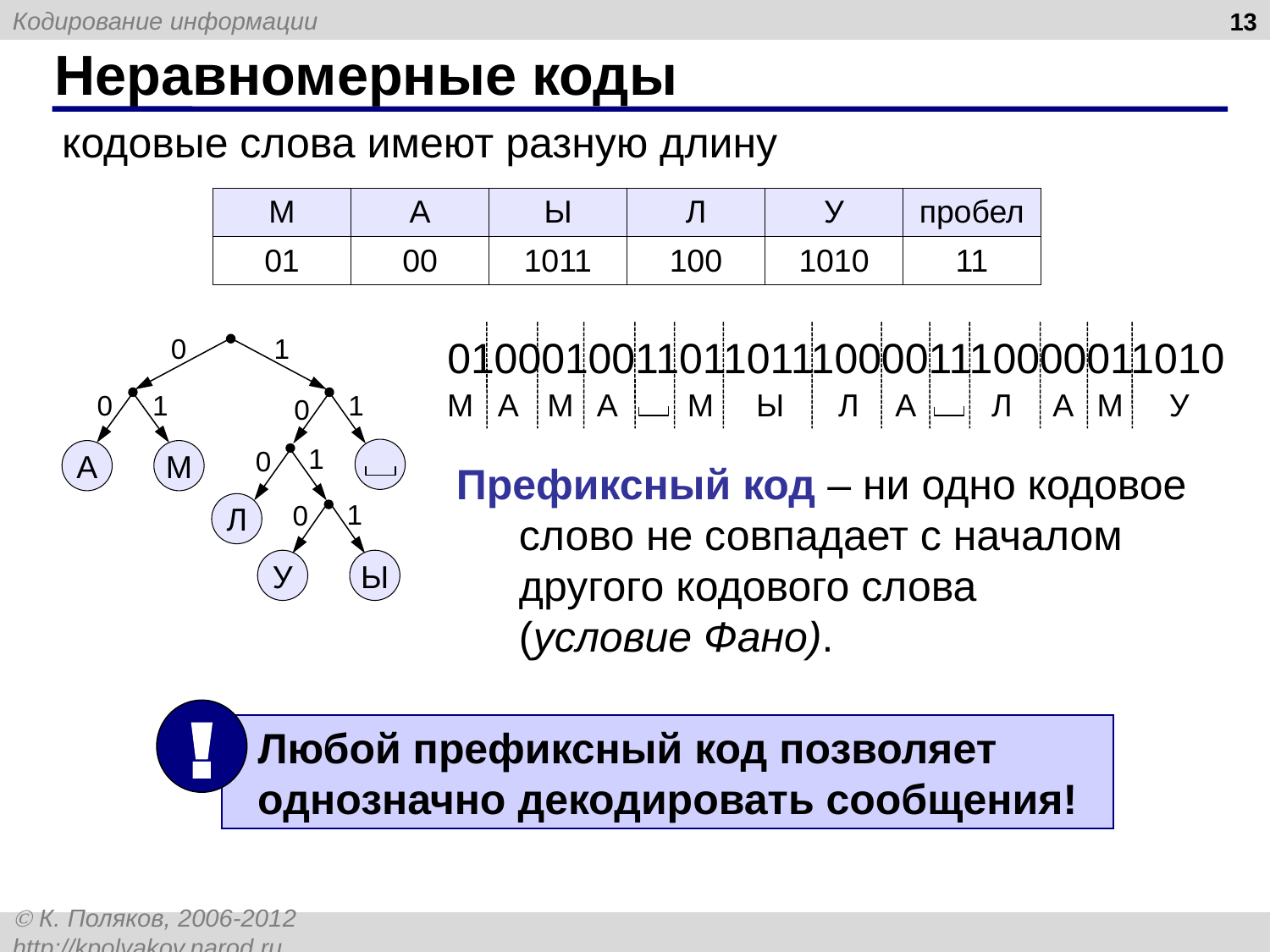

13
# Неравномерные коды
кодовые слова имеют разную длину
| М | А | Ы | Л | У | пробел |
| --- | --- | --- | --- | --- | --- |
| 01 | 00 | 1011 | 100 | 1010 | 11 |

0
1

0
1
1
0

А
М

Л

У
Ы
1
0
1
0
0100010011011011100001110000011010
М
А
М
А
М
Ы
Л
А
Л
А
М
У

Префиксный код – ни одно кодовое слово не совпадает с началом другого кодового слова
(условие Фано).
!
  Любой префиксный код позволяет
  однозначно декодировать сообщения!